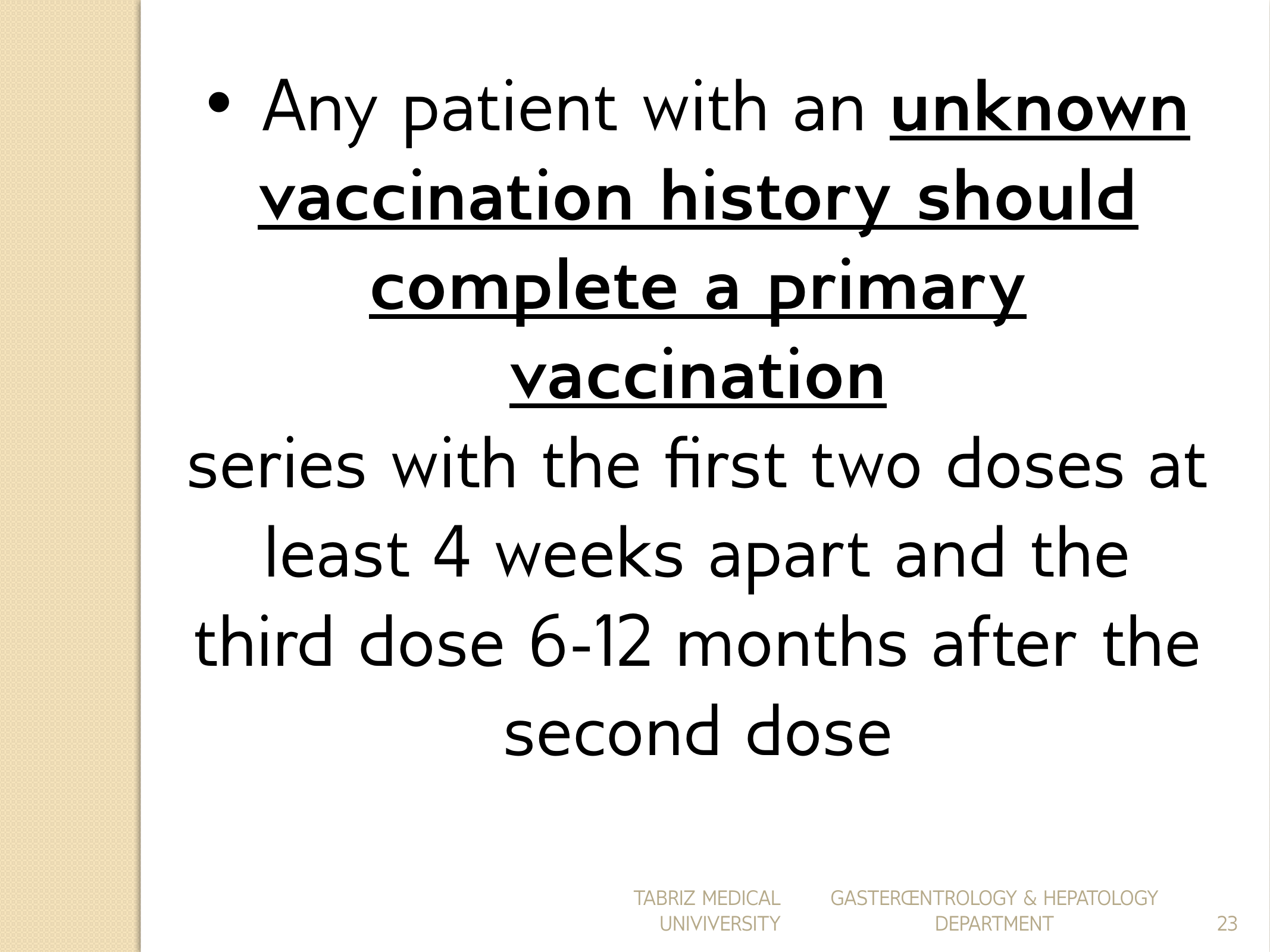

Any patient with an unknown
vaccination history should complete a primary vaccination
series with the first two doses at least 4 weeks apart and the
third dose 6-12 months after the second dose
TABRIZ MEDICAL UNIVIVERSITY
GASTEROENTROLOGY & HEPATOLOGY DEPARTMENT
23